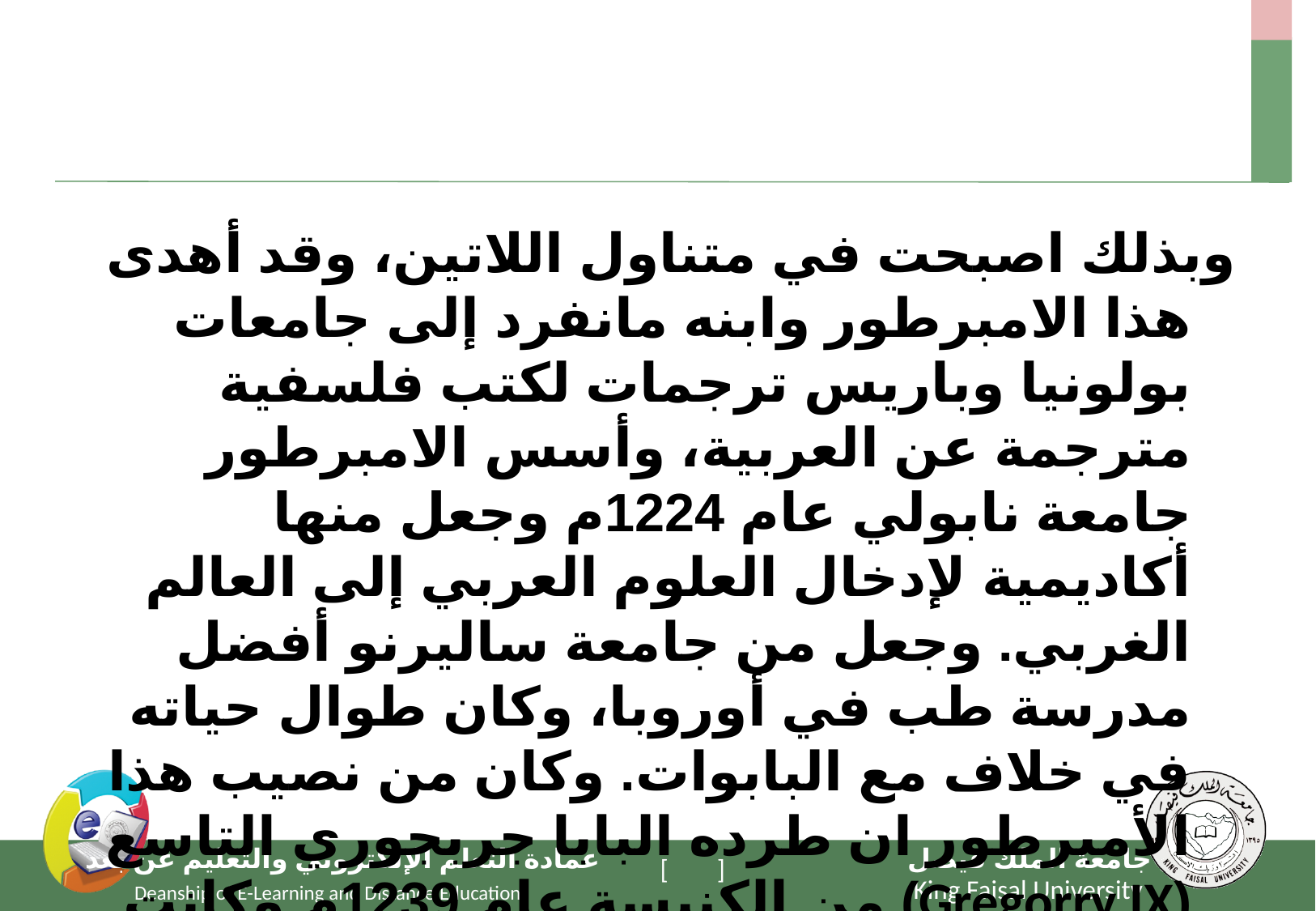

#
وبذلك اصبحت في متناول اللاتين، وقد أهدى هذا الامبرطور وابنه مانفرد إلى جامعات بولونيا وباريس ترجمات لكتب فلسفية مترجمة عن العربية، وأسس الامبرطور جامعة نابولي عام 1224م وجعل منها أكاديمية لإدخال العلوم العربي إلى العالم الغربي. وجعل من جامعة ساليرنو أفضل مدرسة طب في أوروبا، وكان طوال حياته في خلاف مع البابوات. وكان من نصيب هذا الأمبرطور ان طرده البابا جربجوري التاسع (Gregorry IX) من الكنيسة عام 1239م وكانت إحدى التهم التي وجهت إليه انه كان يبدي بعض الود تجاه الإسلام.